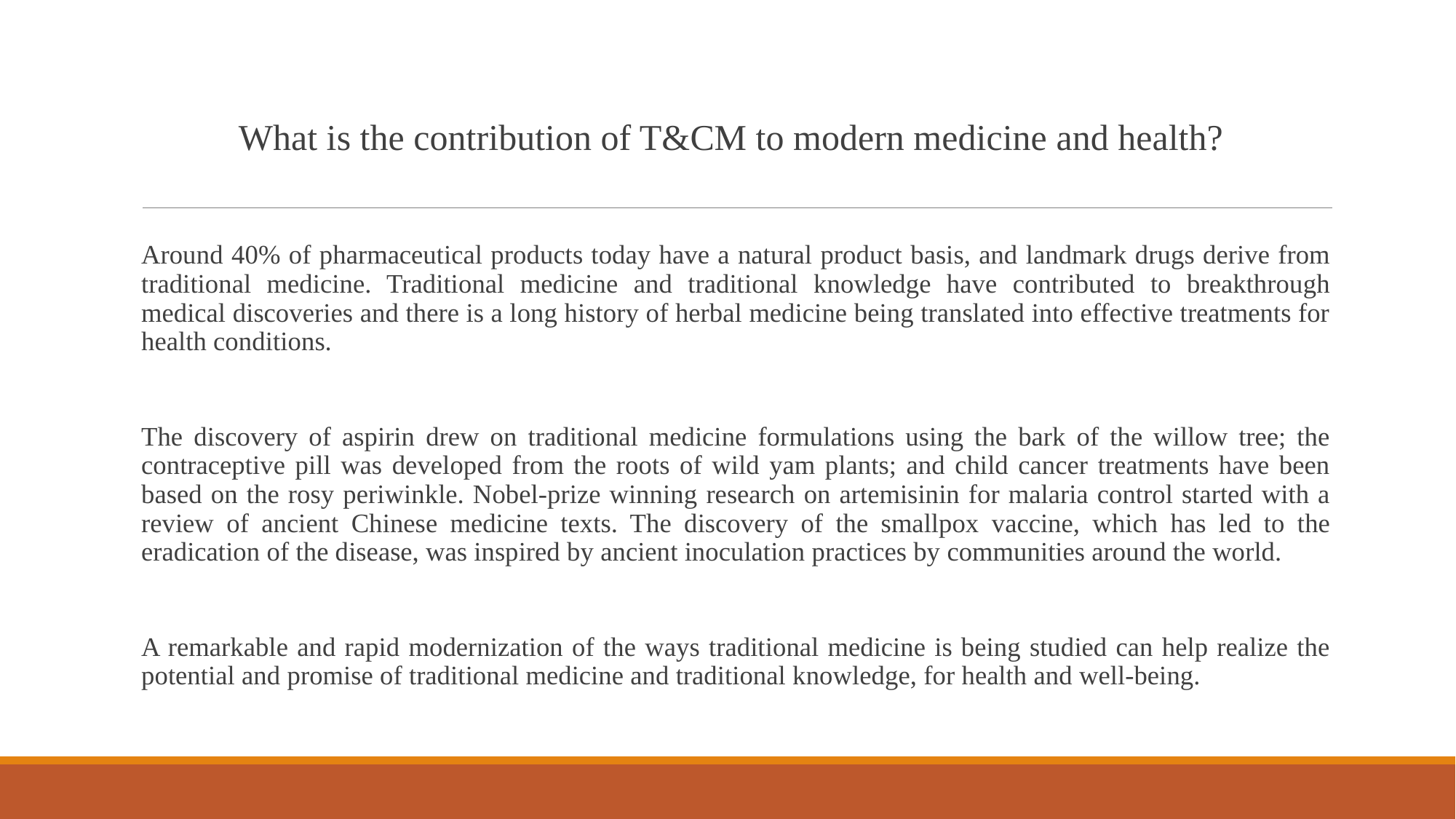

# What is the contribution of T&CM to modern medicine and health?

Around 40% of pharmaceutical products today have a natural product basis, and landmark drugs derive from traditional medicine. Traditional medicine and traditional knowledge have contributed to breakthrough medical discoveries and there is a long history of herbal medicine being translated into effective treatments for health conditions.

The discovery of aspirin drew on traditional medicine formulations using the bark of the willow tree; the contraceptive pill was developed from the roots of wild yam plants; and child cancer treatments have been based on the rosy periwinkle. Nobel-prize winning research on artemisinin for malaria control started with a review of ancient Chinese medicine texts. The discovery of the smallpox vaccine, which has led to the eradication of the disease, was inspired by ancient inoculation practices by communities around the world.

A remarkable and rapid modernization of the ways traditional medicine is being studied can help realize the potential and promise of traditional medicine and traditional knowledge, for health and well-being.